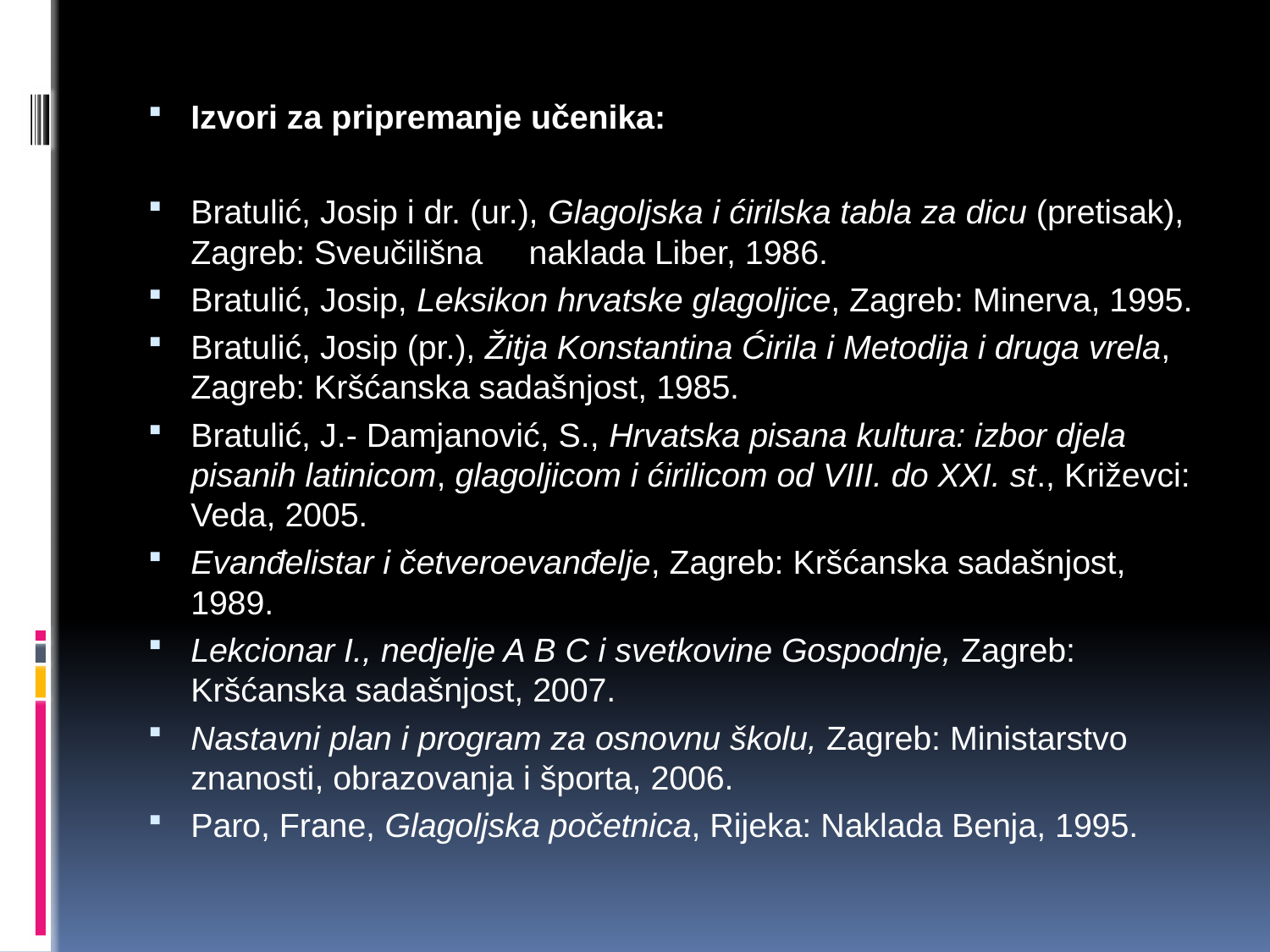

Izvori za pripremanje učenika:

Bratulić, Josip i dr. (ur.), Glagoljska i ćirilska tabla za dicu (pretisak), Zagreb: Sveučilišna     naklada Liber, 1986.
Bratulić, Josip, Leksikon hrvatske glagoljice, Zagreb: Minerva, 1995.
Bratulić, Josip (pr.), Žitja Konstantina Ćirila i Metodija i druga vrela, Zagreb: Kršćanska sadašnjost, 1985.
Bratulić, J.- Damjanović, S., Hrvatska pisana kultura: izbor djela pisanih latinicom, glagoljicom i ćirilicom od VIII. do XXI. st., Križevci: Veda, 2005.
Evanđelistar i četveroevanđelje, Zagreb: Kršćanska sadašnjost, 1989.
Lekcionar I., nedjelje A B C i svetkovine Gospodnje, Zagreb: Kršćanska sadašnjost, 2007.
Nastavni plan i program za osnovnu školu, Zagreb: Ministarstvo znanosti, obrazovanja i športa, 2006.
Paro, Frane, Glagoljska početnica, Rijeka: Naklada Benja, 1995.